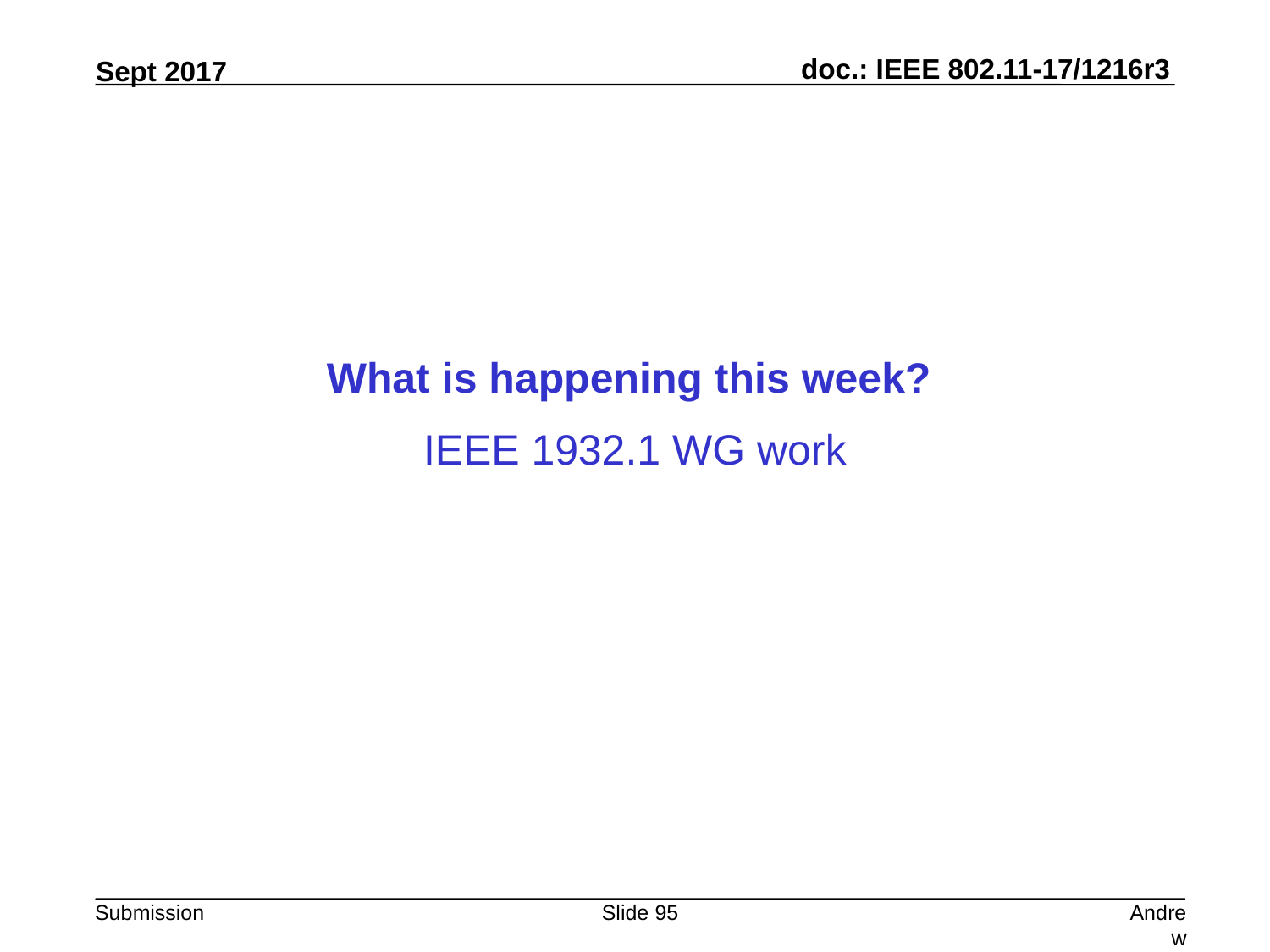

What is happening this week?
IEEE 1932.1 WG work
Slide 95
Andrew Myles, Cisco